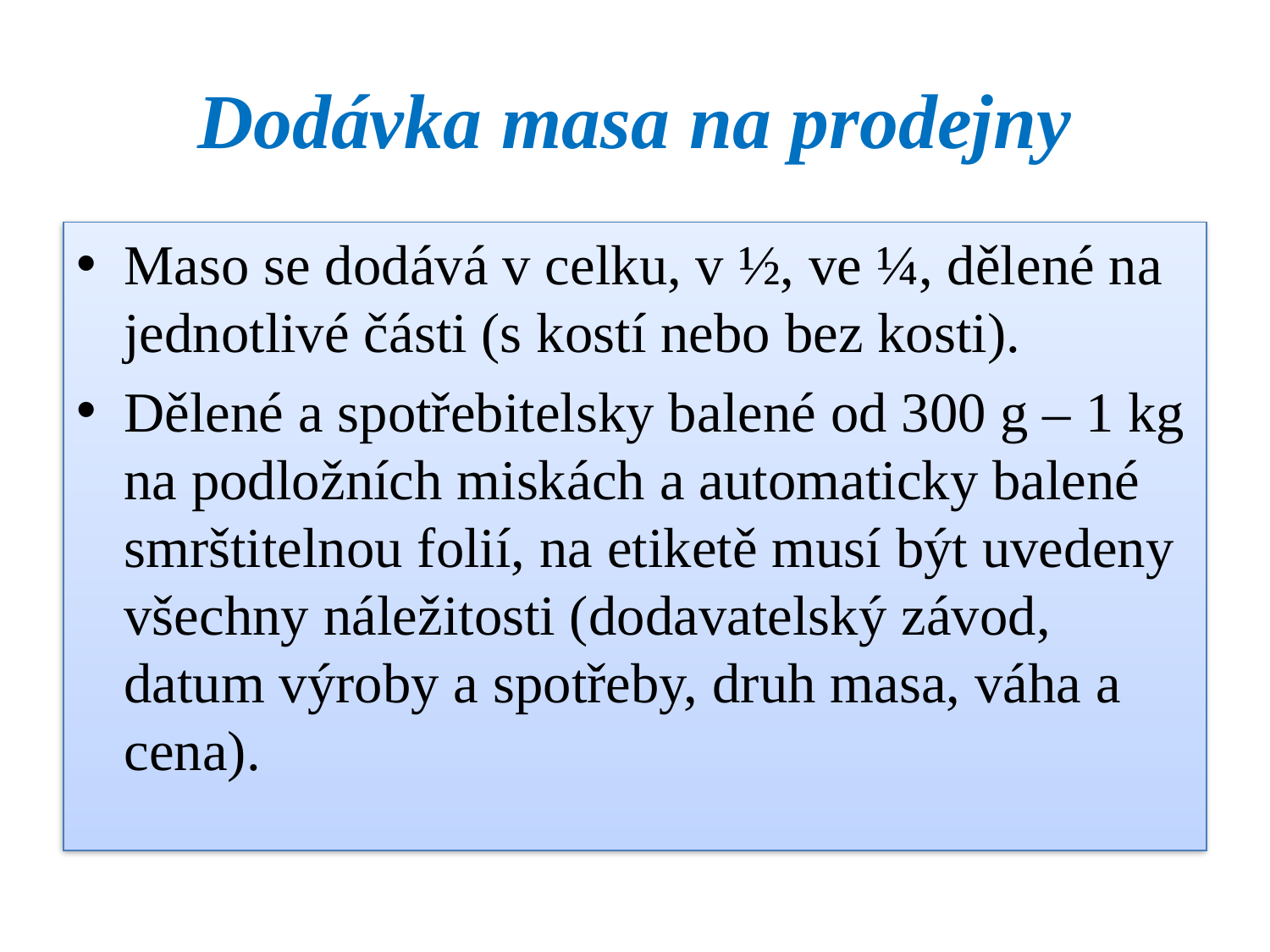

# Dodávka masa na prodejny
Maso se dodává v celku, v ½, ve ¼, dělené na jednotlivé části (s kostí nebo bez kosti).
Dělené a spotřebitelsky balené od 300 g – 1 kg na podložních miskách a automaticky balené smrštitelnou folií, na etiketě musí být uvedeny všechny náležitosti (dodavatelský závod, datum výroby a spotřeby, druh masa, váha a cena).